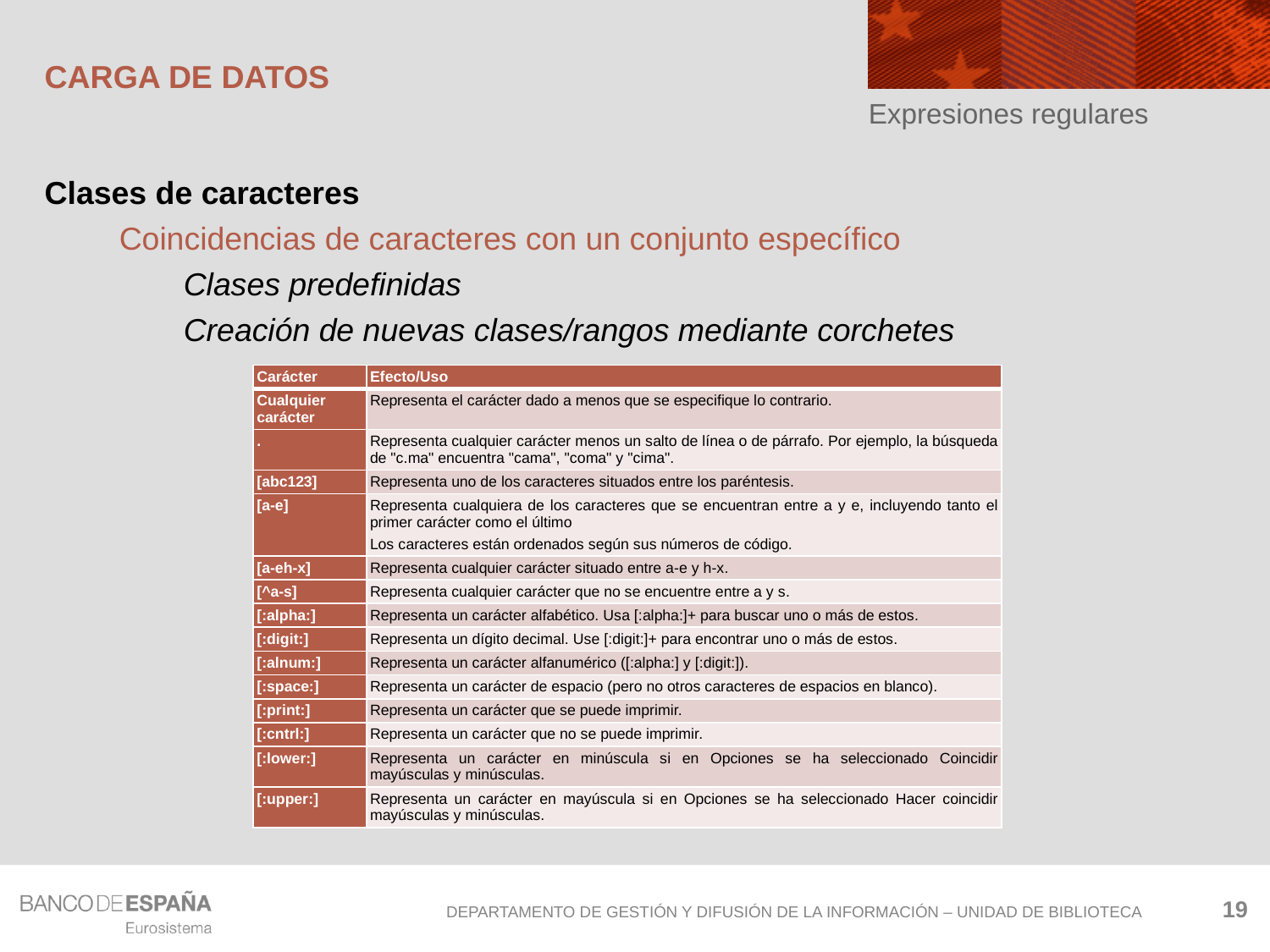

# CARGA DE DATOS
Expresiones regulares
Clases de caracteres
Coincidencias de caracteres con un conjunto específico
Clases predefinidas
Creación de nuevas clases/rangos mediante corchetes

| Carácter | Efecto/Uso |
| --- | --- |
| Cualquier carácter | Representa el carácter dado a menos que se especifique lo contrario. |
| . | Representa cualquier carácter menos un salto de línea o de párrafo. Por ejemplo, la búsqueda de "c.ma" encuentra "cama", "coma" y "cima". |
| [abc123] | Representa uno de los caracteres situados entre los paréntesis. |
| [a-e] | Representa cualquiera de los caracteres que se encuentran entre a y e, incluyendo tanto el primer carácter como el último Los caracteres están ordenados según sus números de código. |
| [a-eh-x] | Representa cualquier carácter situado entre a-e y h-x. |
| [^a-s] | Representa cualquier carácter que no se encuentre entre a y s. |
| [:alpha:] | Representa un carácter alfabético. Usa [:alpha:]+ para buscar uno o más de estos. |
| [:digit:] | Representa un dígito decimal. Use [:digit:]+ para encontrar uno o más de estos. |
| [:alnum:] | Representa un carácter alfanumérico ([:alpha:] y [:digit:]). |
| [:space:] | Representa un carácter de espacio (pero no otros caracteres de espacios en blanco). |
| [:print:] | Representa un carácter que se puede imprimir. |
| [:cntrl:] | Representa un carácter que no se puede imprimir. |
| [:lower:] | Representa un carácter en minúscula si en Opciones se ha seleccionado Coincidir mayúsculas y minúsculas. |
| [:upper:] | Representa un carácter en mayúscula si en Opciones se ha seleccionado Hacer coincidir mayúsculas y minúsculas. |
19